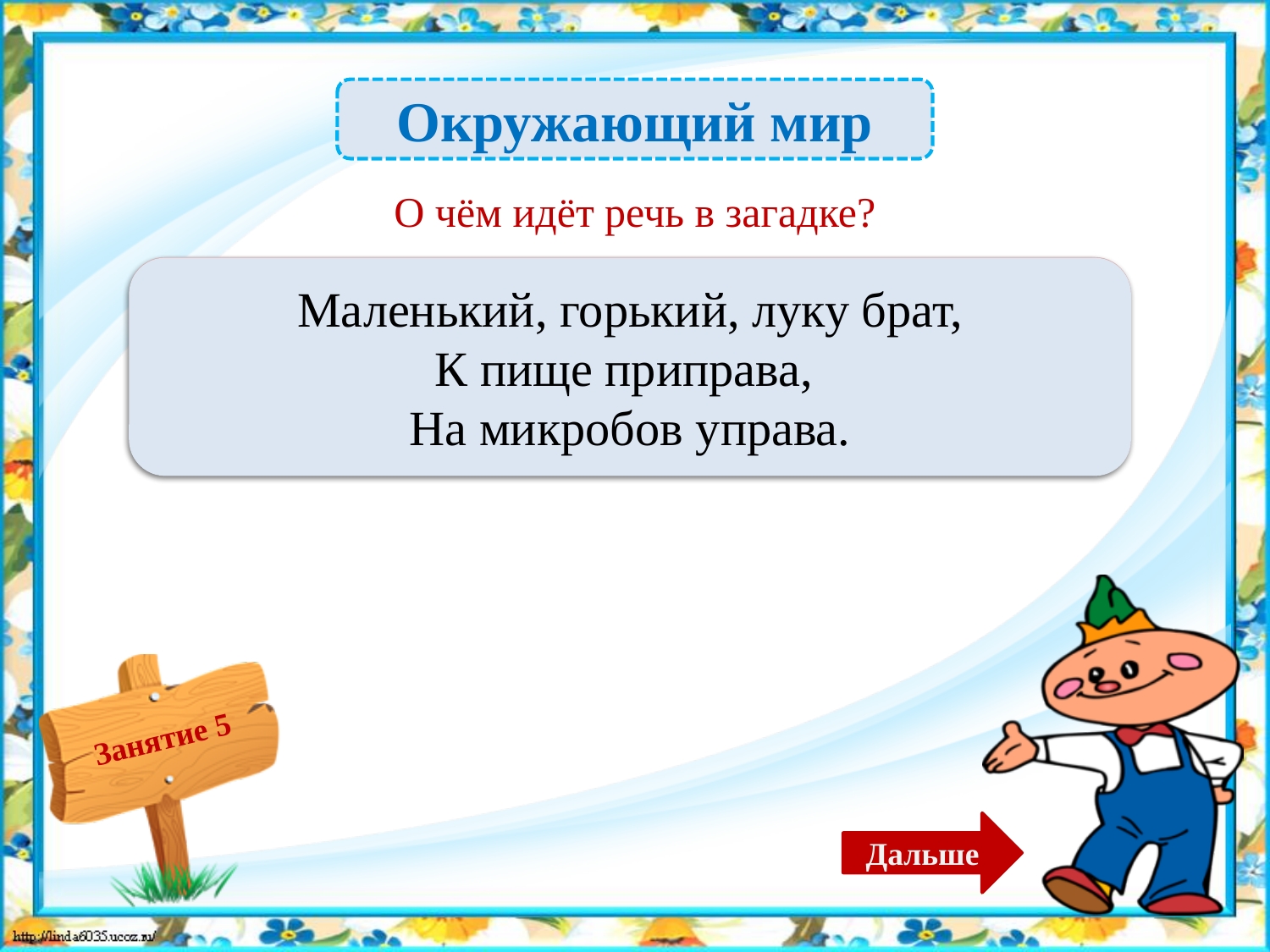

Окружающий мир
О чём идёт речь в загадке?
Чеснок – 1б.
Маленький, горький, луку брат,
К пище приправа,
На микробов управа.

Дальше